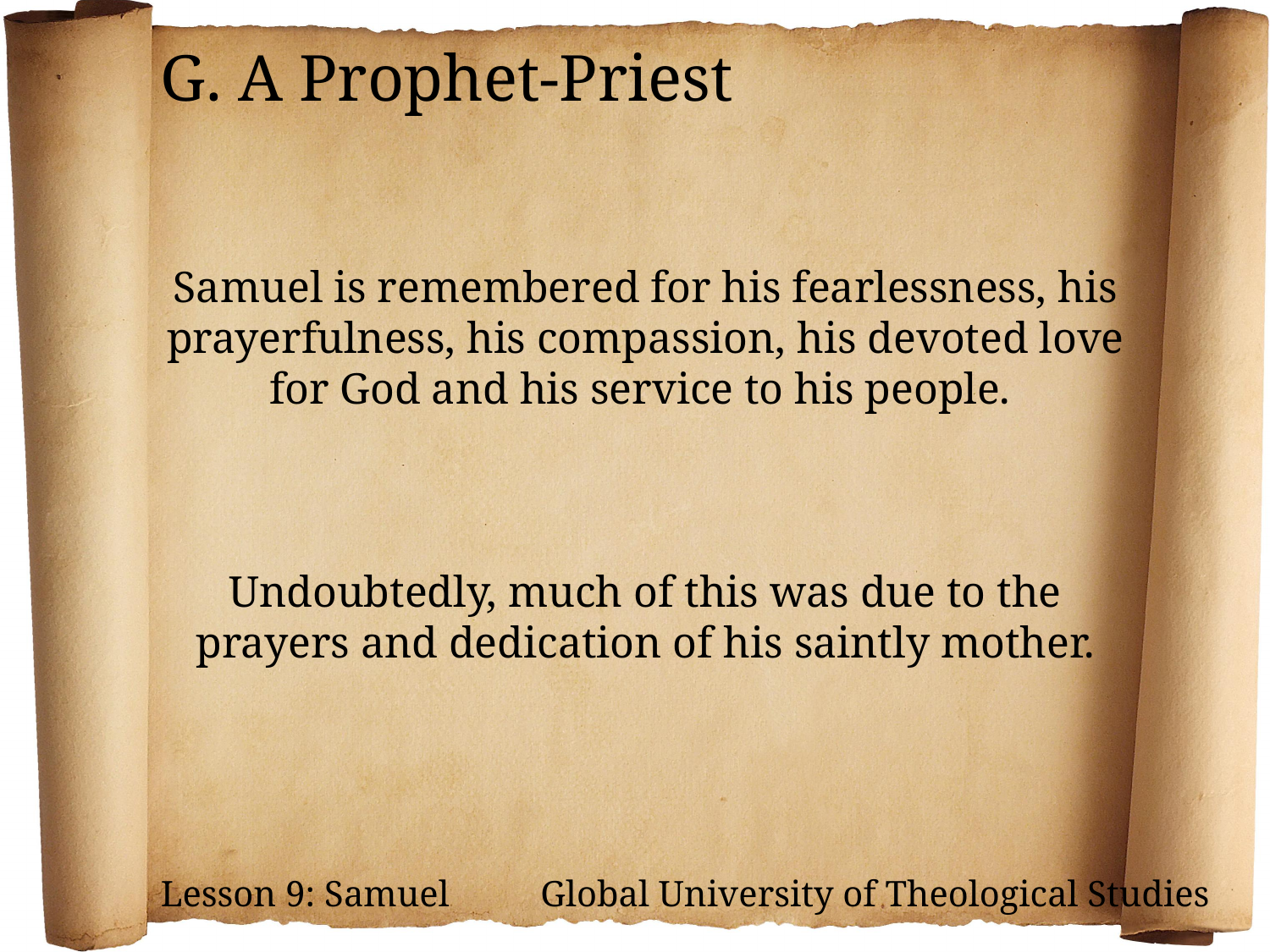

G. A Prophet-Priest
Samuel is remembered for his fearlessness, his prayerfulness, his compassion, his devoted love for God and his service to his people.

Undoubtedly, much of this was due to the prayers and dedication of his saintly mother.
Lesson 9: Samuel          Global University of Theological Studies